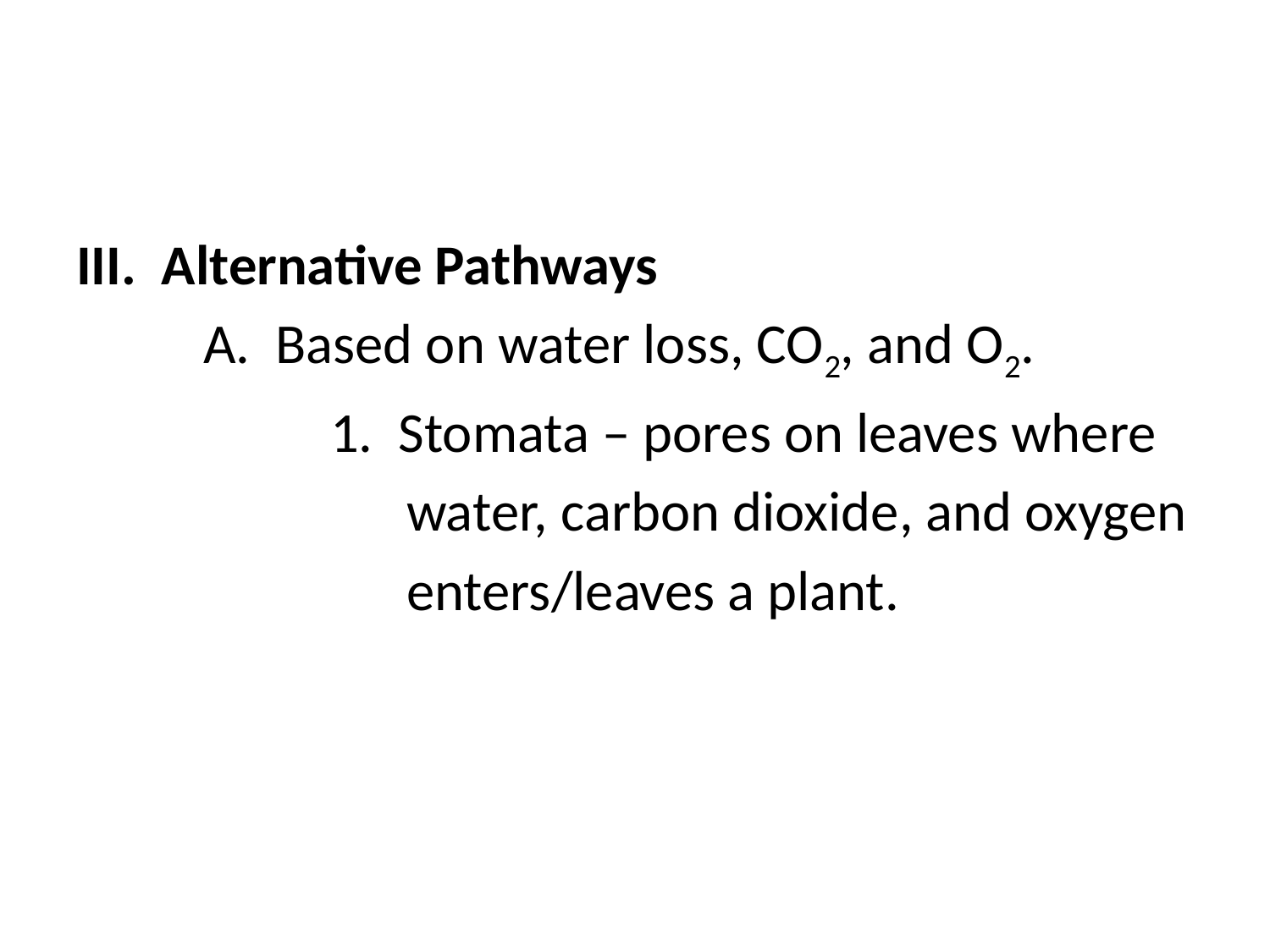

#
III.  Alternative Pathways
	A.  Based on water loss, CO2, and O2.
		1.  Stomata – pores on leaves where
		      water, carbon dioxide, and oxygen
		      enters/leaves a plant.